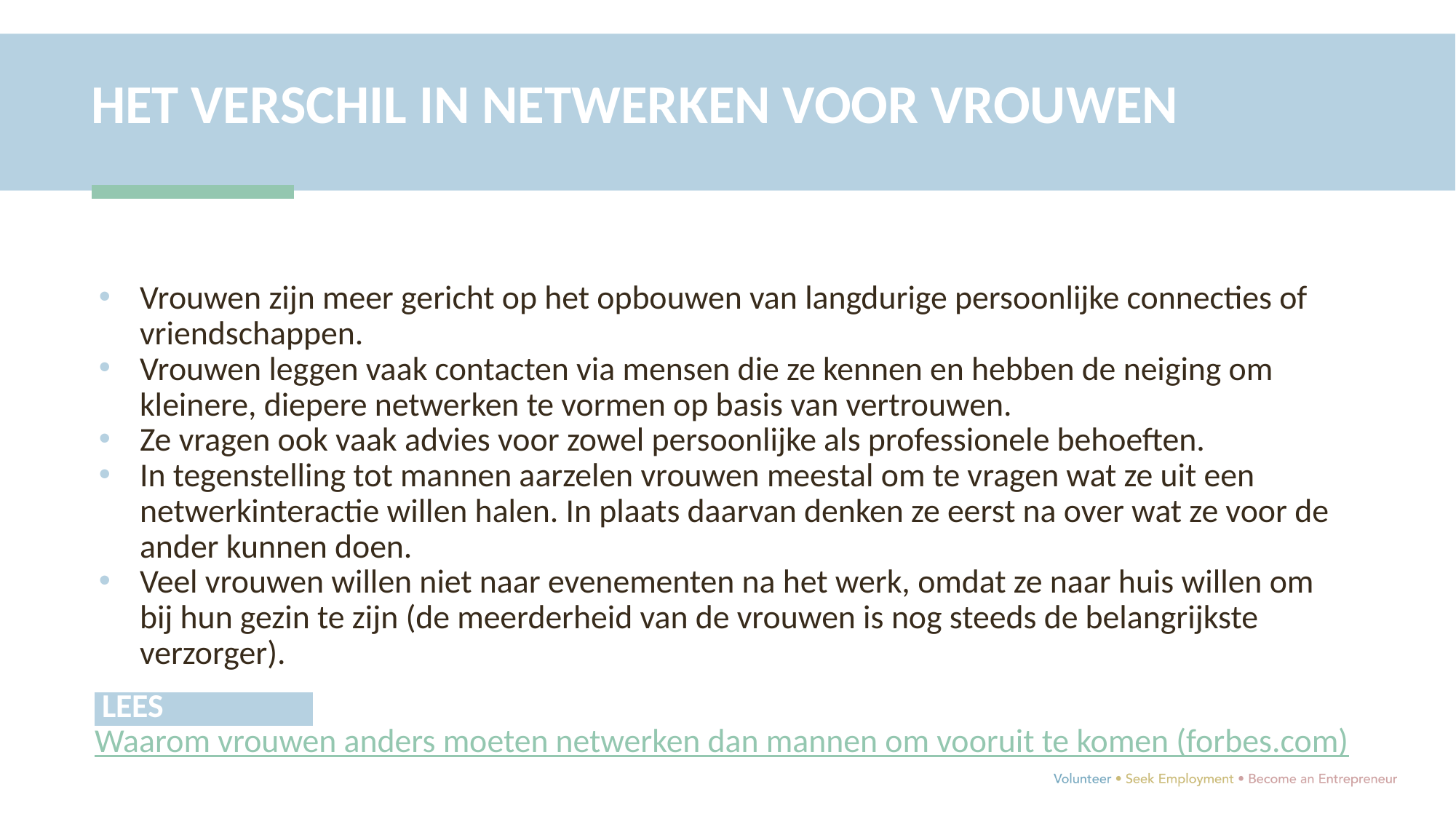

HET VERSCHIL IN NETWERKEN VOOR VROUWEN

Vrouwen zijn meer gericht op het opbouwen van langdurige persoonlijke connecties of vriendschappen.
Vrouwen leggen vaak contacten via mensen die ze kennen en hebben de neiging om kleinere, diepere netwerken te vormen op basis van vertrouwen.
Ze vragen ook vaak advies voor zowel persoonlijke als professionele behoeften.
In tegenstelling tot mannen aarzelen vrouwen meestal om te vragen wat ze uit een netwerkinteractie willen halen. In plaats daarvan denken ze eerst na over wat ze voor de ander kunnen doen.
Veel vrouwen willen niet naar evenementen na het werk, omdat ze naar huis willen om bij hun gezin te zijn (de meerderheid van de vrouwen is nog steeds de belangrijkste verzorger).

 LEES VERDER.   Waarom vrouwen anders moeten netwerken dan mannen om vooruit te komen (forbes.com)